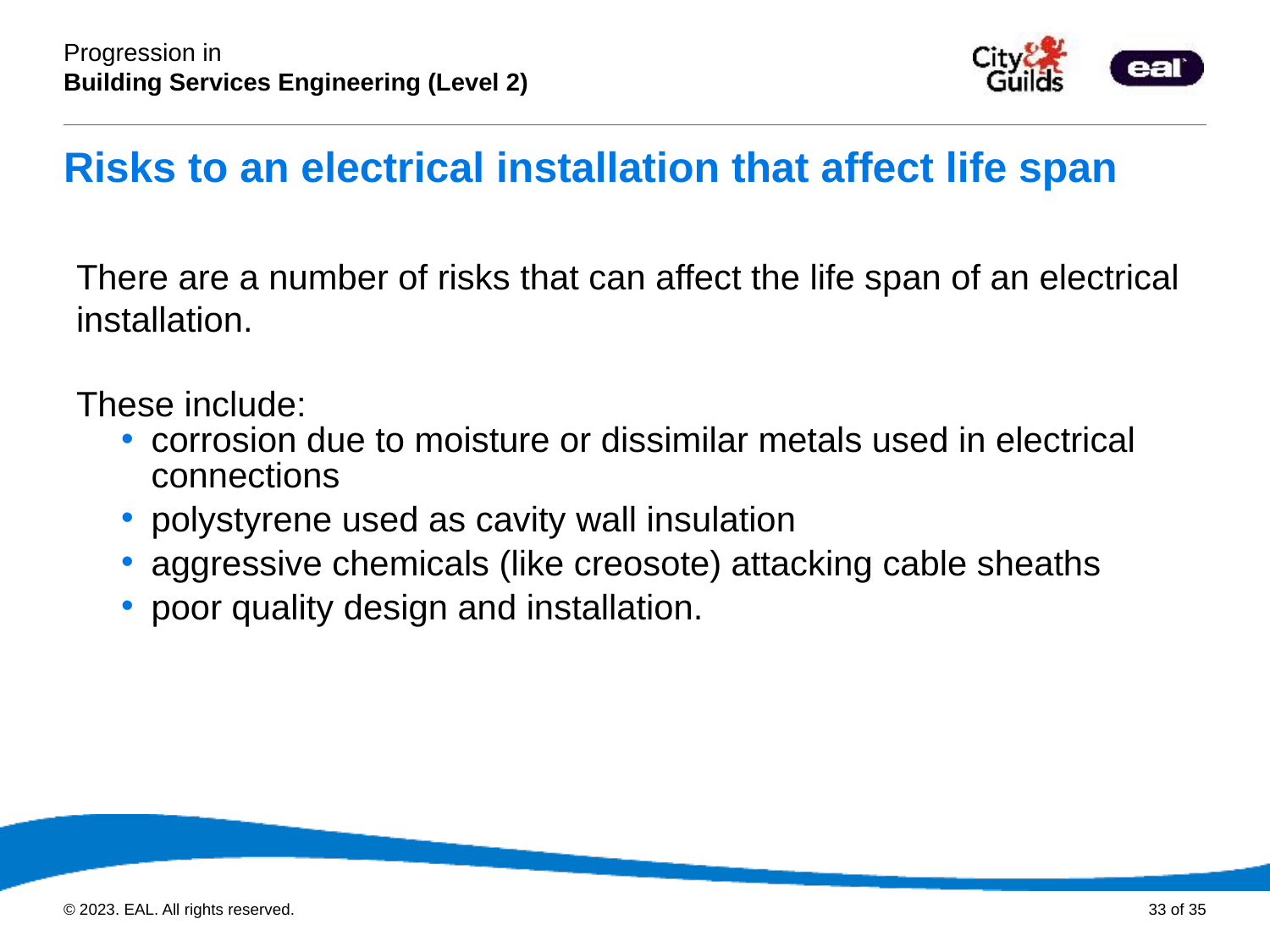

# Risks to an electrical installation that affect life span
There are a number of risks that can affect the life span of an electrical  installation.

These include:
corrosion due to moisture or dissimilar metals used in electrical connections
polystyrene used as cavity wall insulation
aggressive chemicals (like creosote) attacking cable sheaths
poor quality design and installation.